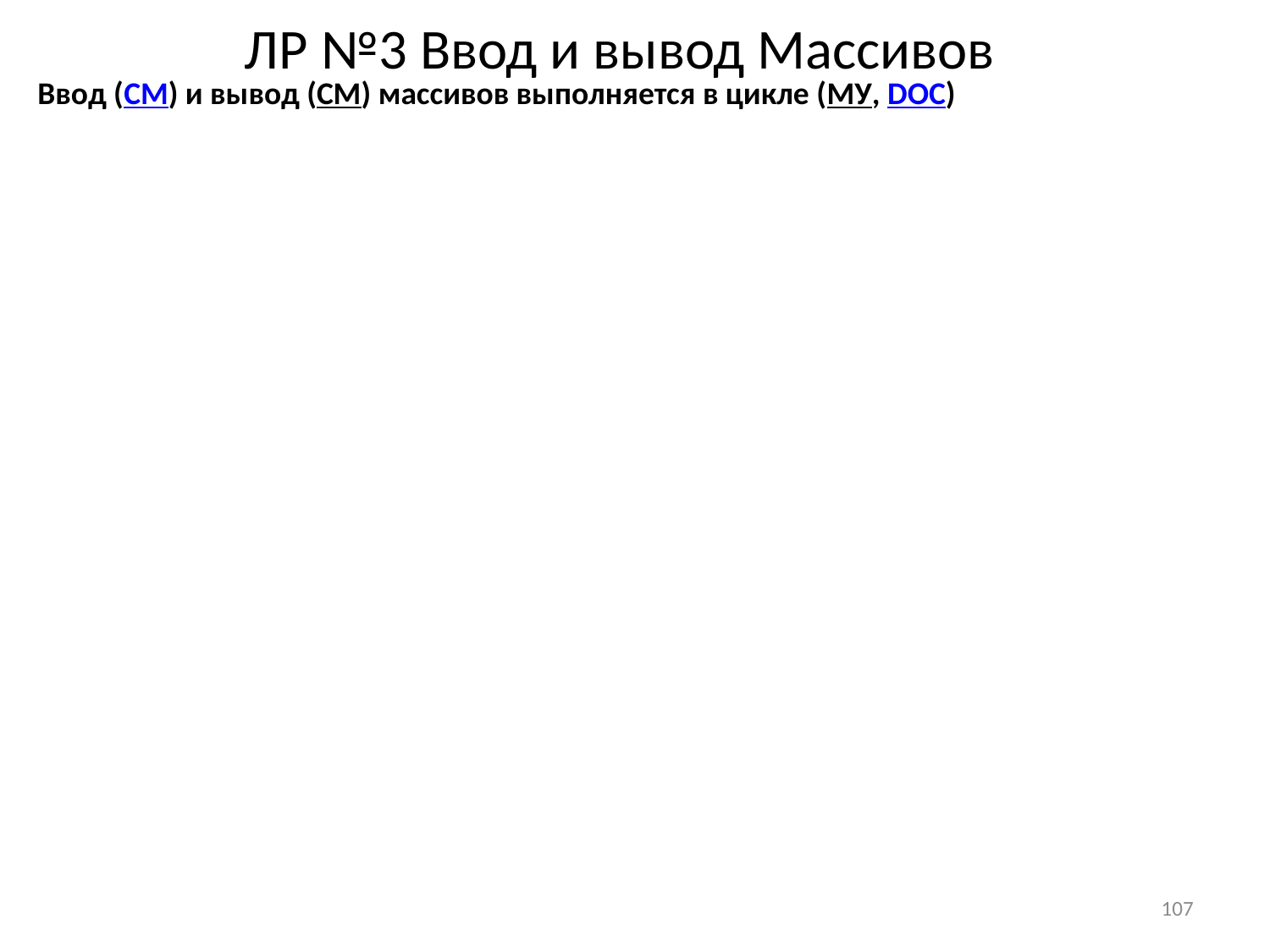

# ЛР №3 Ввод и вывод Массивов
Ввод (СМ) и вывод (СМ) массивов выполняется в цикле (МУ, DOC)

107